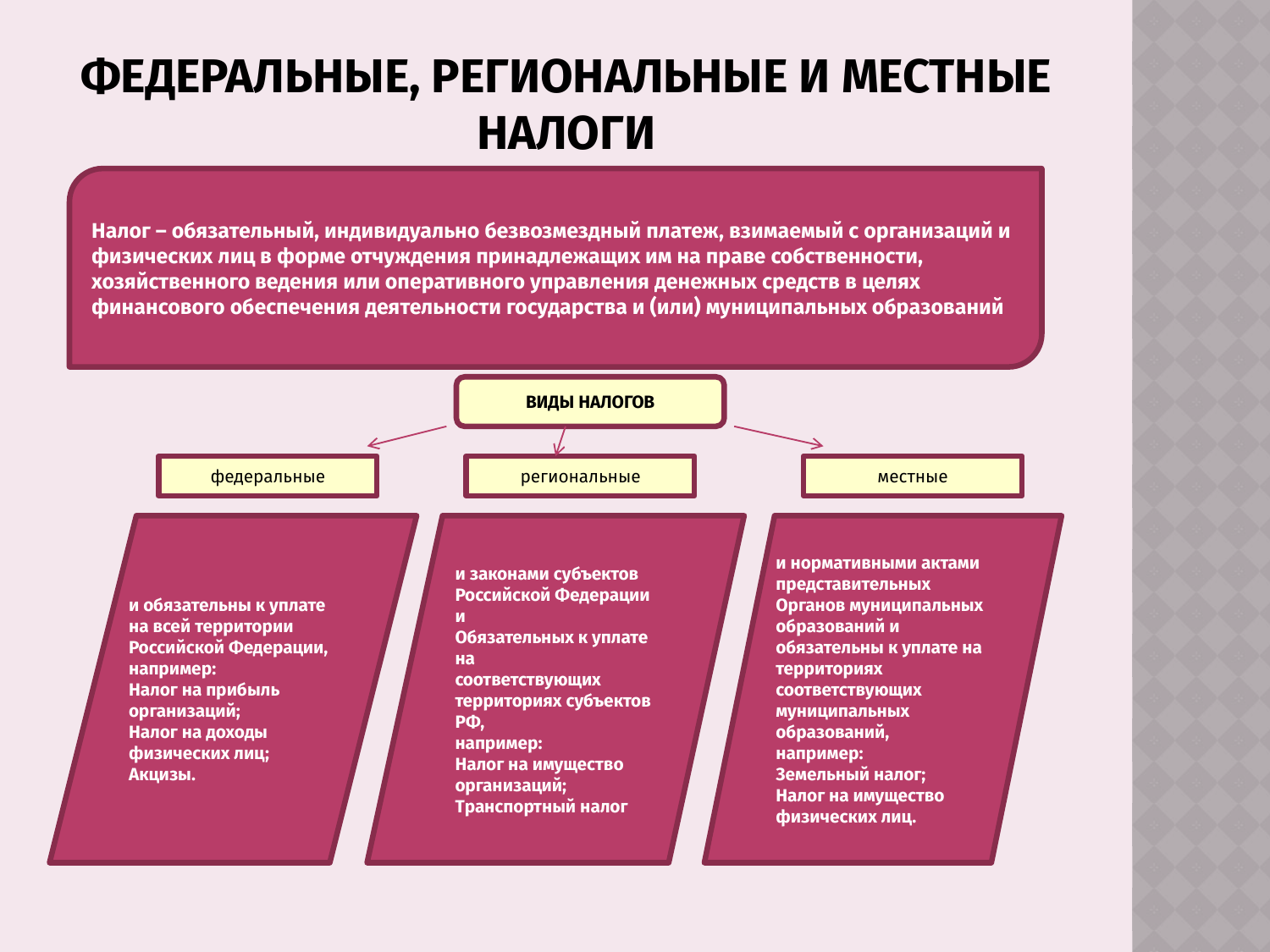

# Федеральные, региональные и местные налоги

Налог – обязательный, индивидуально безвозмездный платеж, взимаемый с организаций и физических лиц в форме отчуждения принадлежащих им на праве собственности, хозяйственного ведения или оперативного управления денежных средств в целях финансового обеспечения деятельности государства и (или) муниципальных образований
ВИДЫ НАЛОГОВ
федеральные
региональные
местные
и обязательны к уплате
на всей территории
Российской Федерации,
например:
Налог на прибыль
организаций;
Налог на доходы
физических лиц;
Акцизы.
и законами субъектов
Российской Федерации и
Обязательных к уплате на
соответствующих
территориях субъектов РФ,
например:
Налог на имущество
организаций;
Транспортный налог
и нормативными актами
представительных
Органов муниципальных
образований и
обязательны к уплате на
территориях
соответствующих
муниципальных
образований,
например:
Земельный налог;
Налог на имущество
физических лиц.